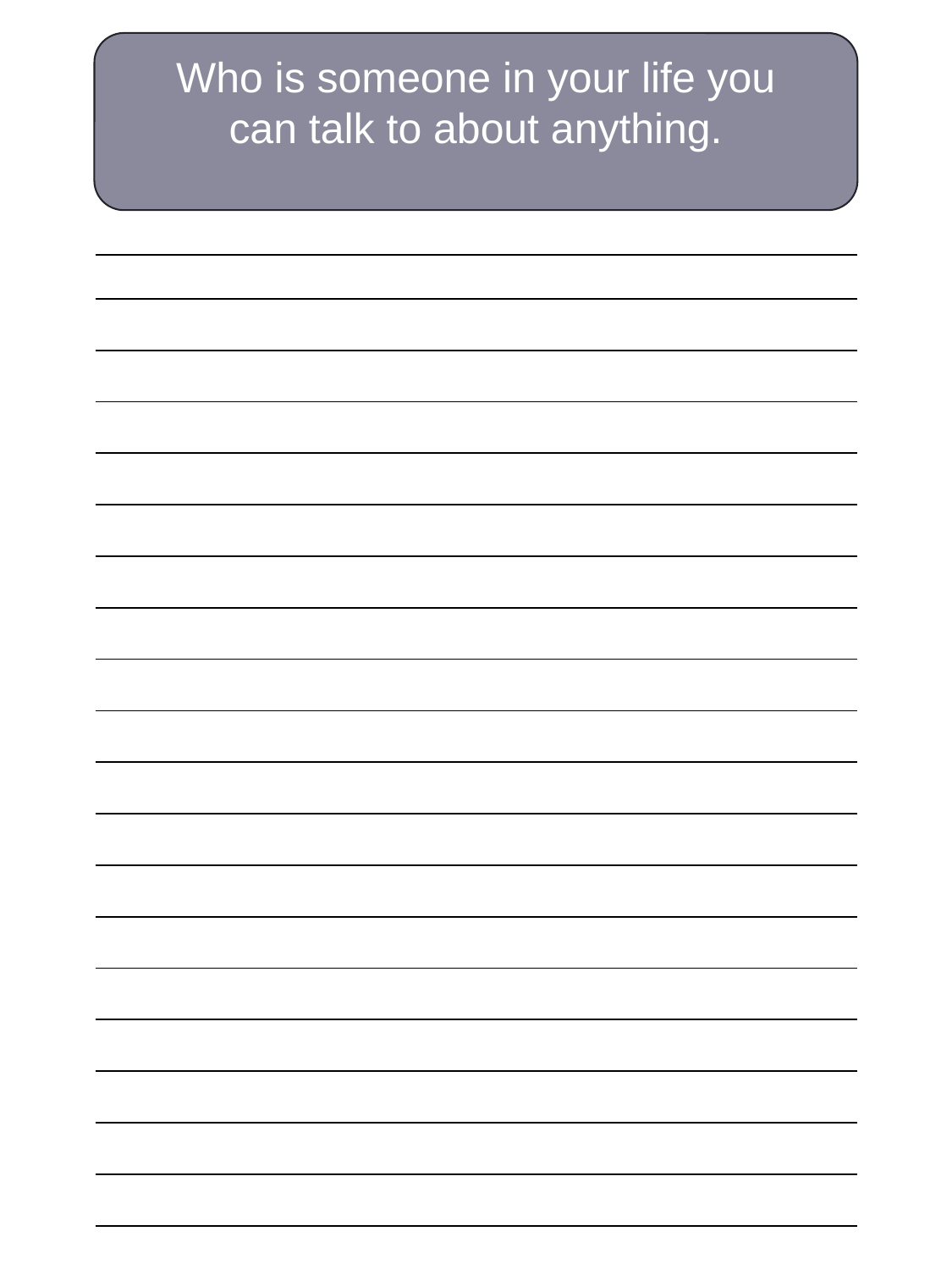

Who is someone in your life you can talk to about anything.
|  |
| --- |
|  |
|  |
|  |
|  |
|  |
|  |
|  |
|  |
|  |
|  |
|  |
|  |
|  |
|  |
|  |
|  |
|  |
|  |